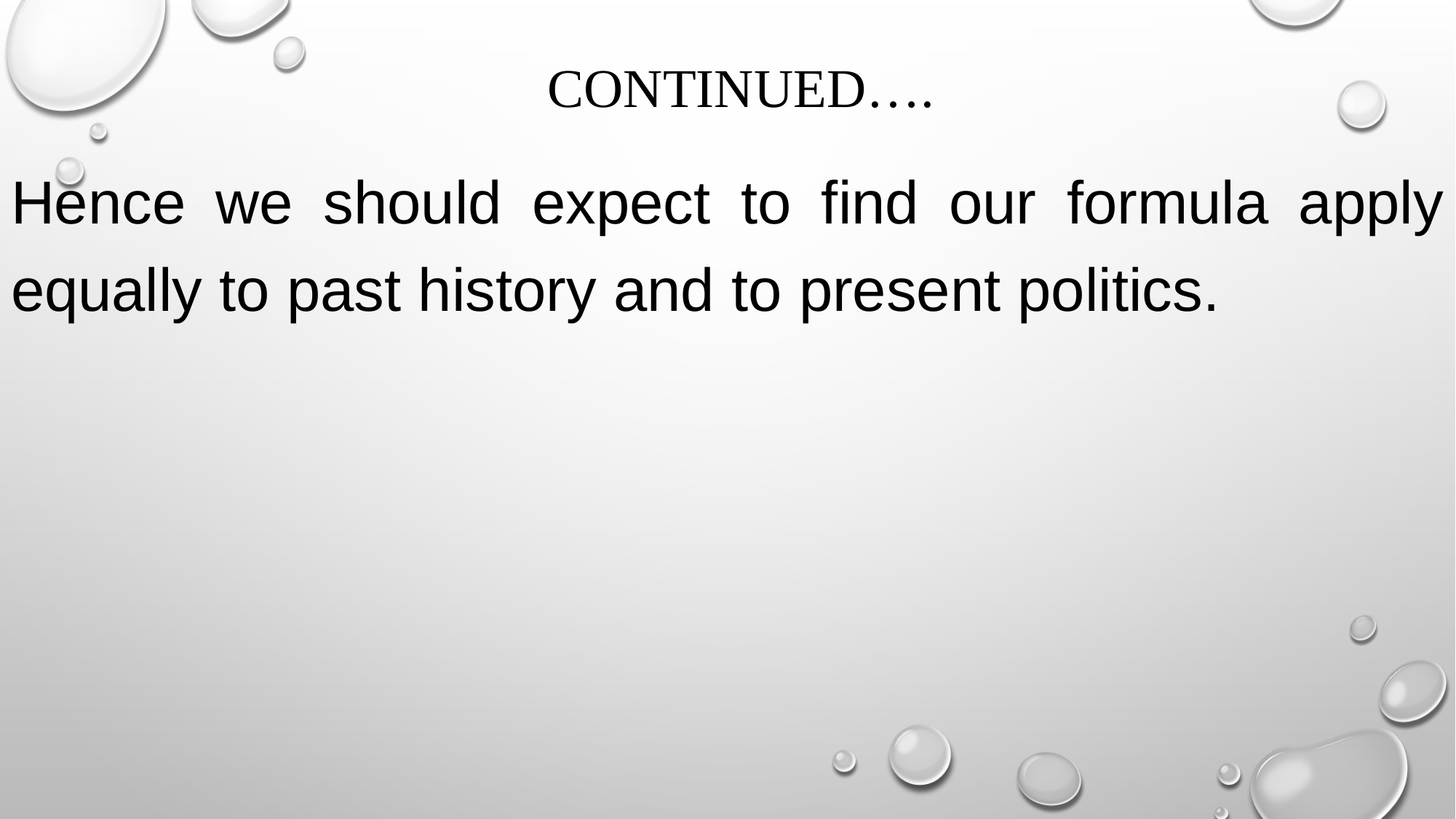

# continued….
Hence we should expect to find our formula apply equally to past history and to present politics.